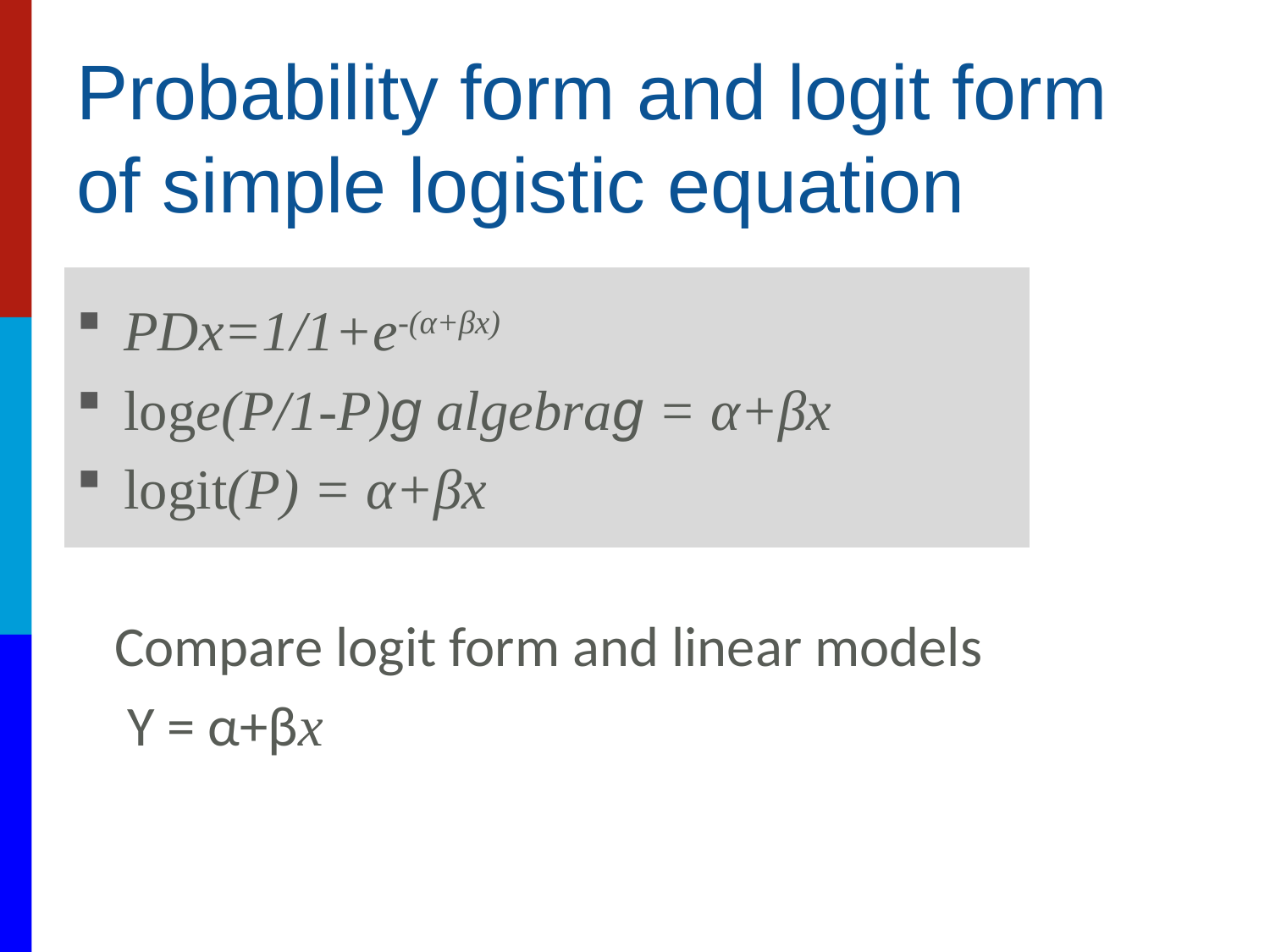

# Probability form and logit form of simple logistic equation

PDx=1/1+e-(α+βx)
loge(P/1-P)g algebrag = α+βx
logit(P) = α+βx

   Compare logit form and linear models
    Y = α+βx